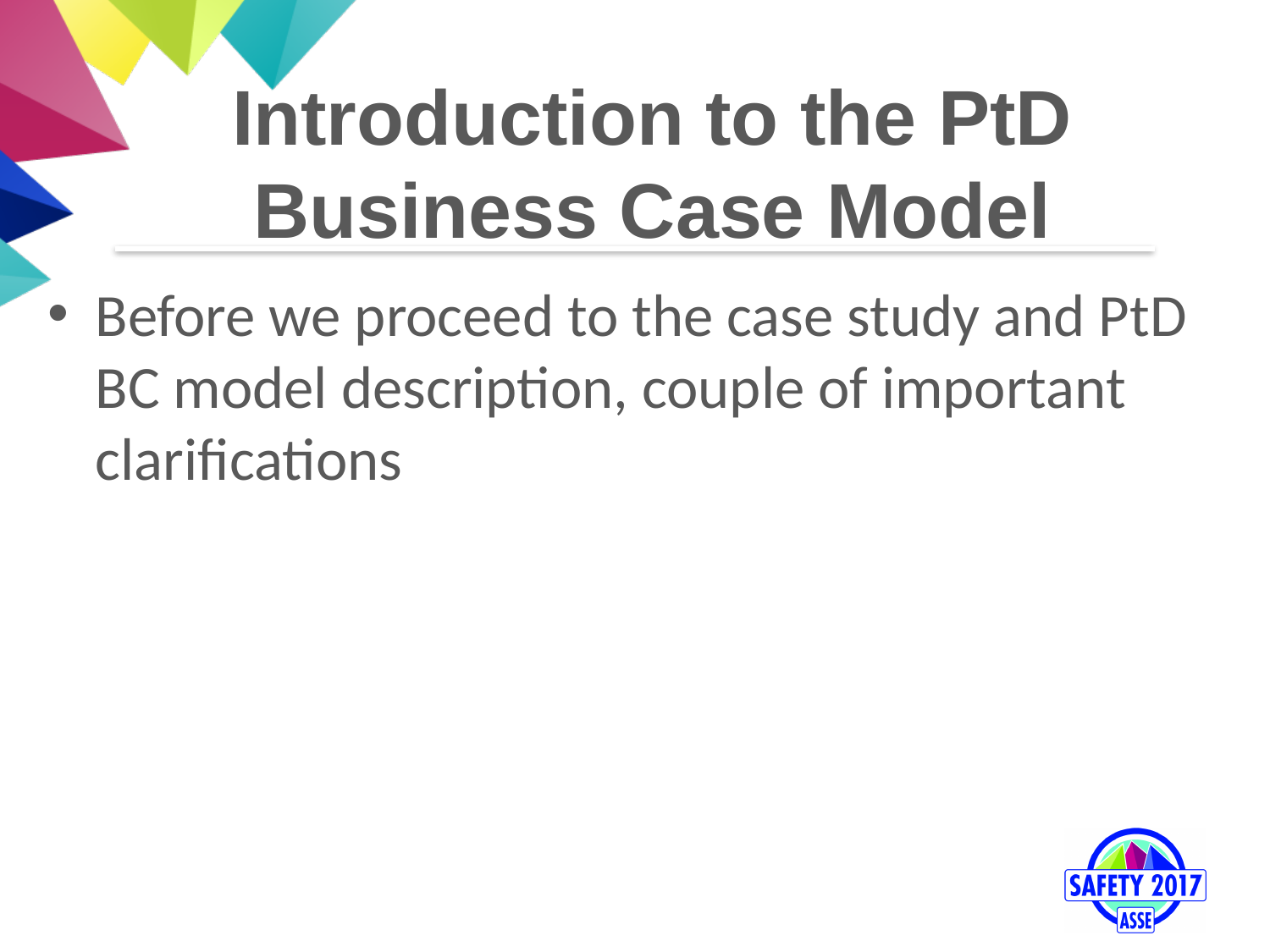

# Introduction to the PtD Business Case Model
Before we proceed to the case study and PtD BC model description, couple of important clarifications